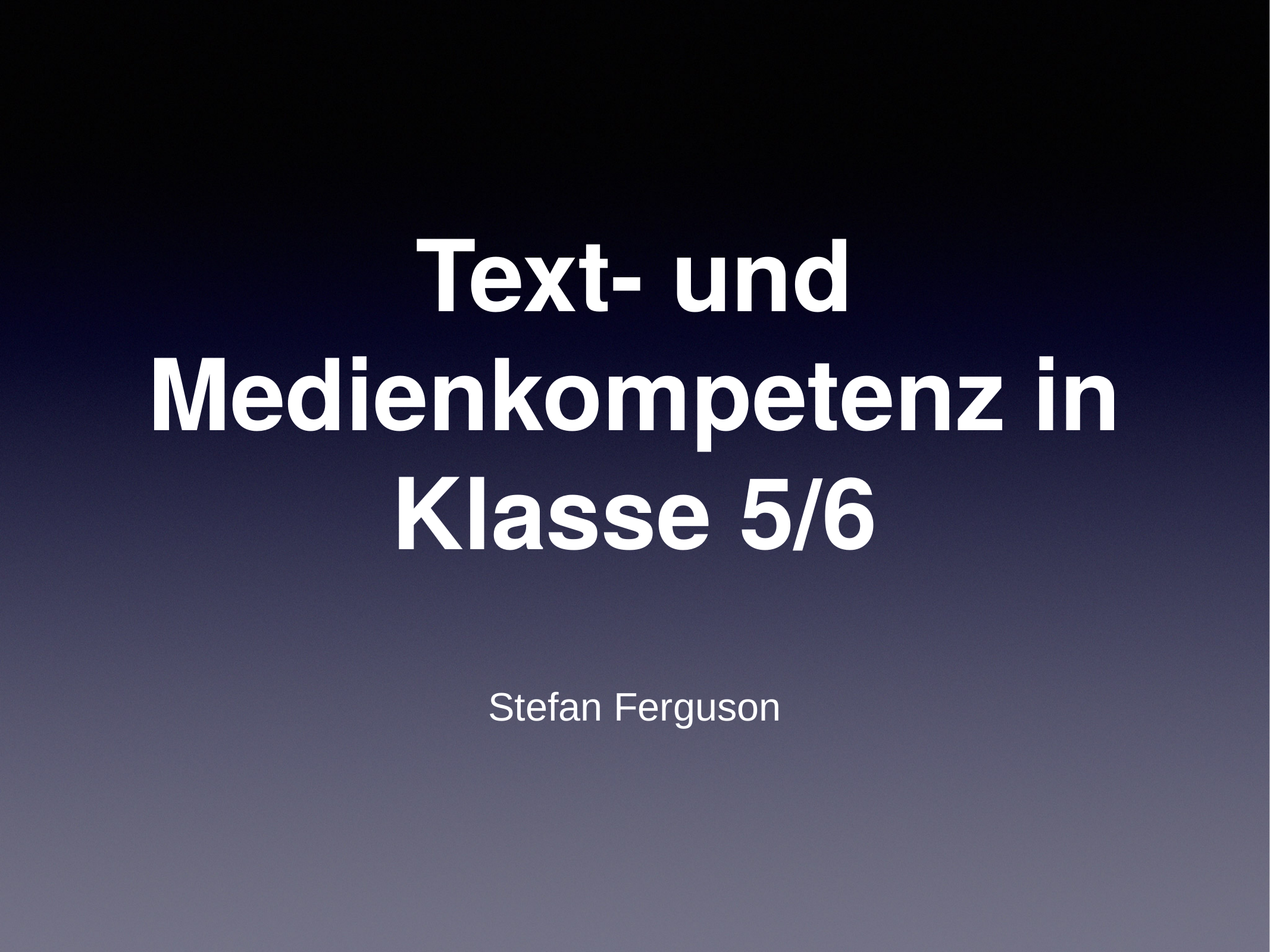

# Text- und Medienkompetenz in Klasse 5/6

Stefan Ferguson